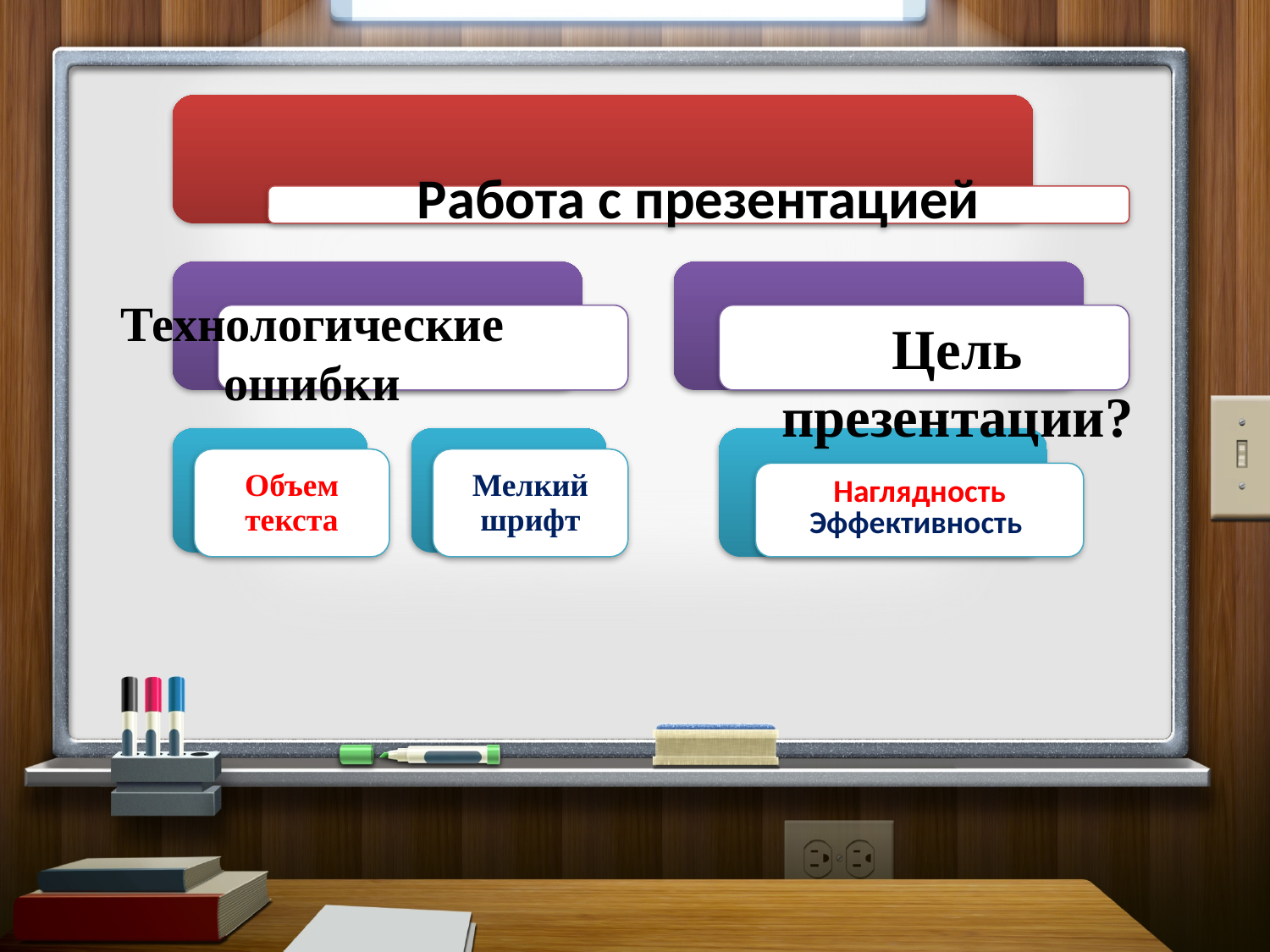

#
Работа с презентацией
Объем текста
Наглядность
Эффективность
Мелкий шрифт
Технологические ошибки
Цель презентации?